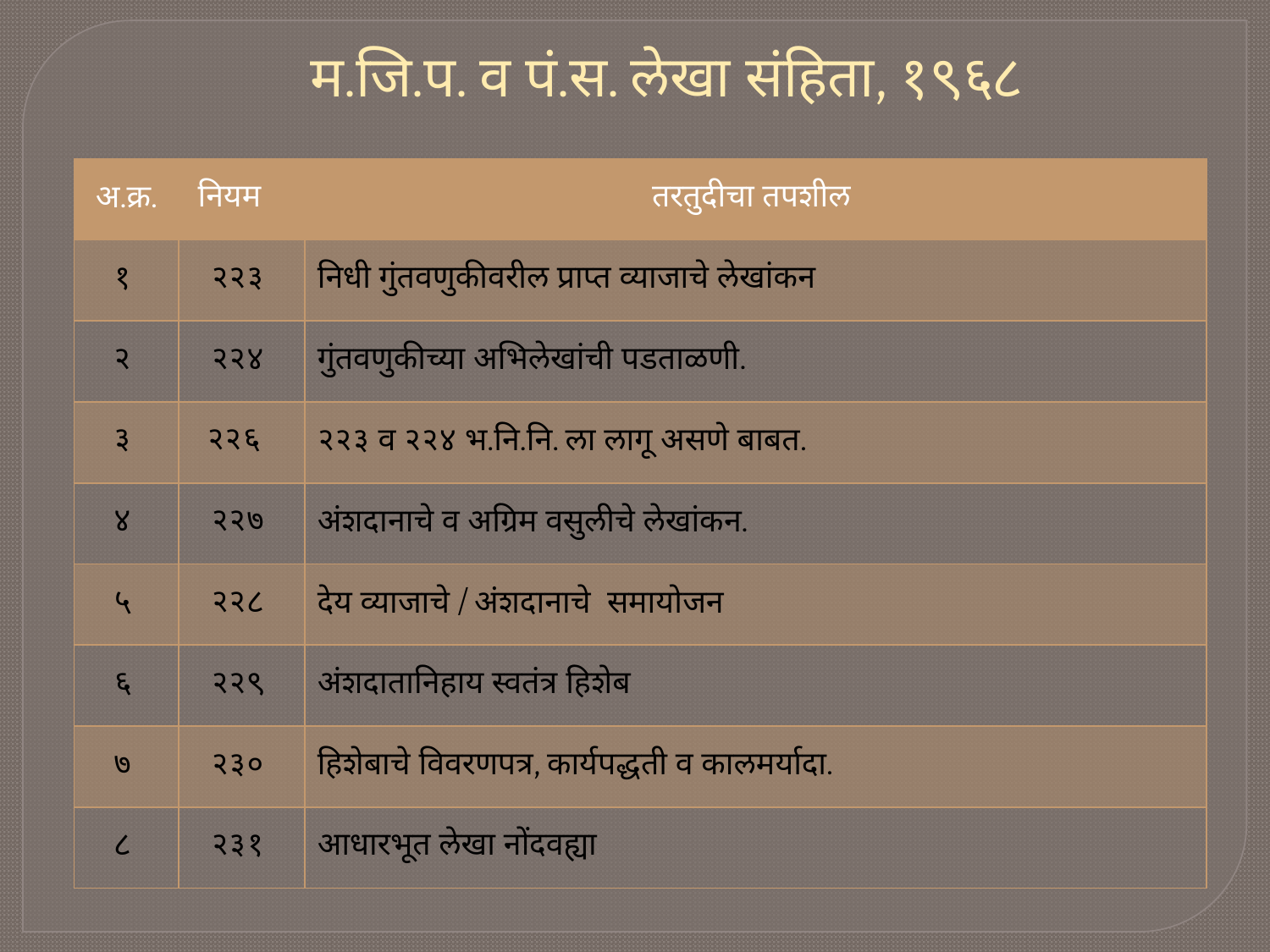

म.जि.प. व पं.स. लेखा संहिता, १९६८
| अ.क्र. | नियम | तरतुदीचा तपशील |
| --- | --- | --- |
| १ | २२३ | निधी गुंतवणुकीवरील प्राप्त व्याजाचे लेखांकन |
| २ | २२४ | गुंतवणुकीच्या अभिलेखांची पडताळणी. |
| ३ | २२६ | २२३ व २२४ भ.नि.नि. ला लागू असणे बाबत. |
| ४ | २२७ | अंशदानाचे व अग्रिम वसुलीचे लेखांकन. |
| ५ | २२८ | देय व्याजाचे / अंशदानाचे समायोजन |
| ६ | २२९ | अंशदातानिहाय स्वतंत्र हिशेब |
| ७ | २३० | हिशेबाचे विवरणपत्र, कार्यपद्धती व कालमर्यादा. |
| ८ | २३१ | आधारभूत लेखा नोंदवह्या |